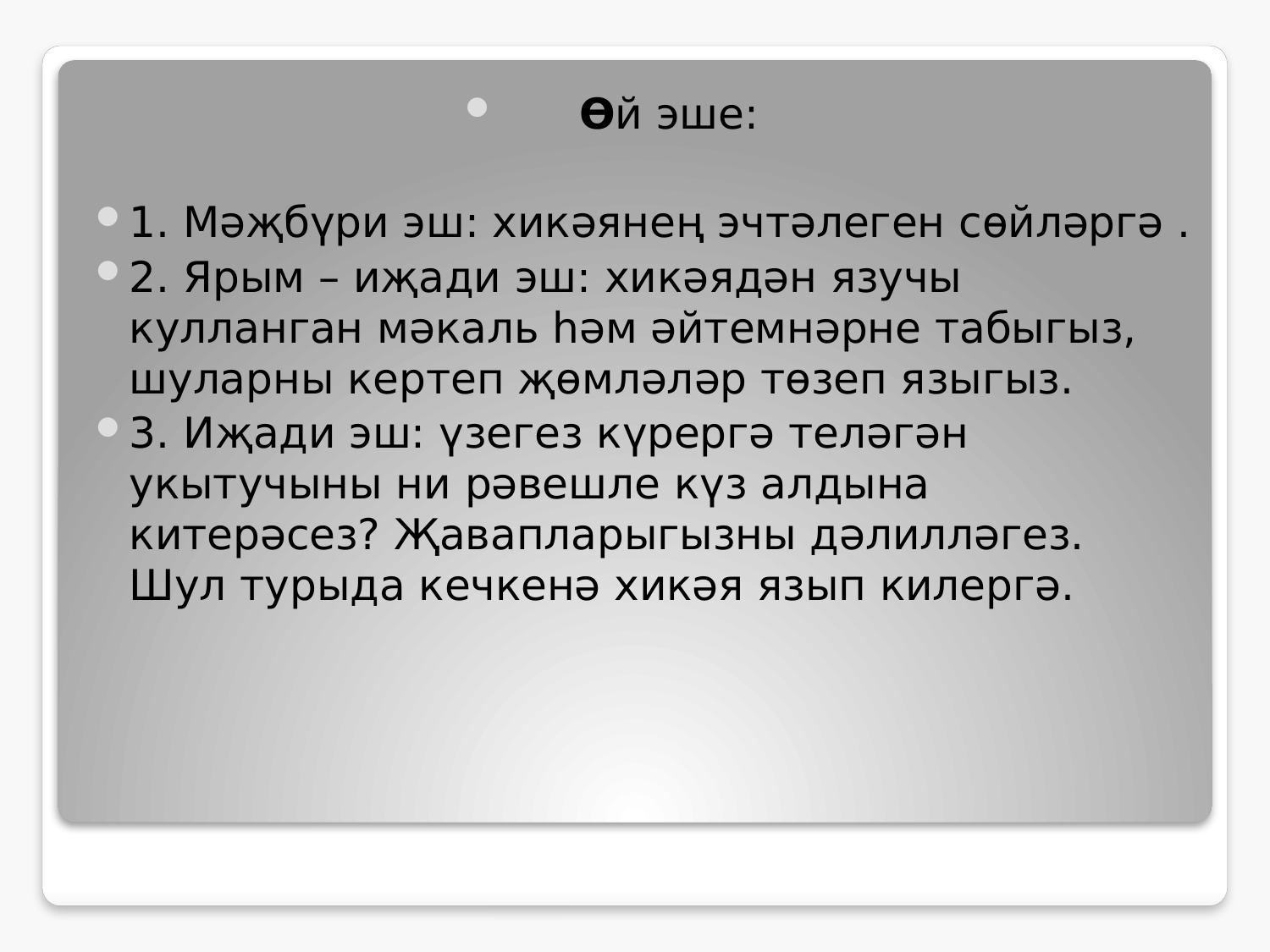

Өй эше:

1. Мәҗбүри эш: хикәянең эчтәлеген сөйләргә .
2. Ярым – иҗади эш: хикәядән язучы кулланган мәкаль һәм әйтемнәрне табыгыз, шуларны кертеп җөмләләр төзеп языгыз.
3. Иҗади эш: үзегез күрергә теләгән укытучыны ни рәвешле күз алдына китерәсез? Җавапларыгызны дәлилләгез. Шул турыда кечкенә хикәя язып килергә.

#